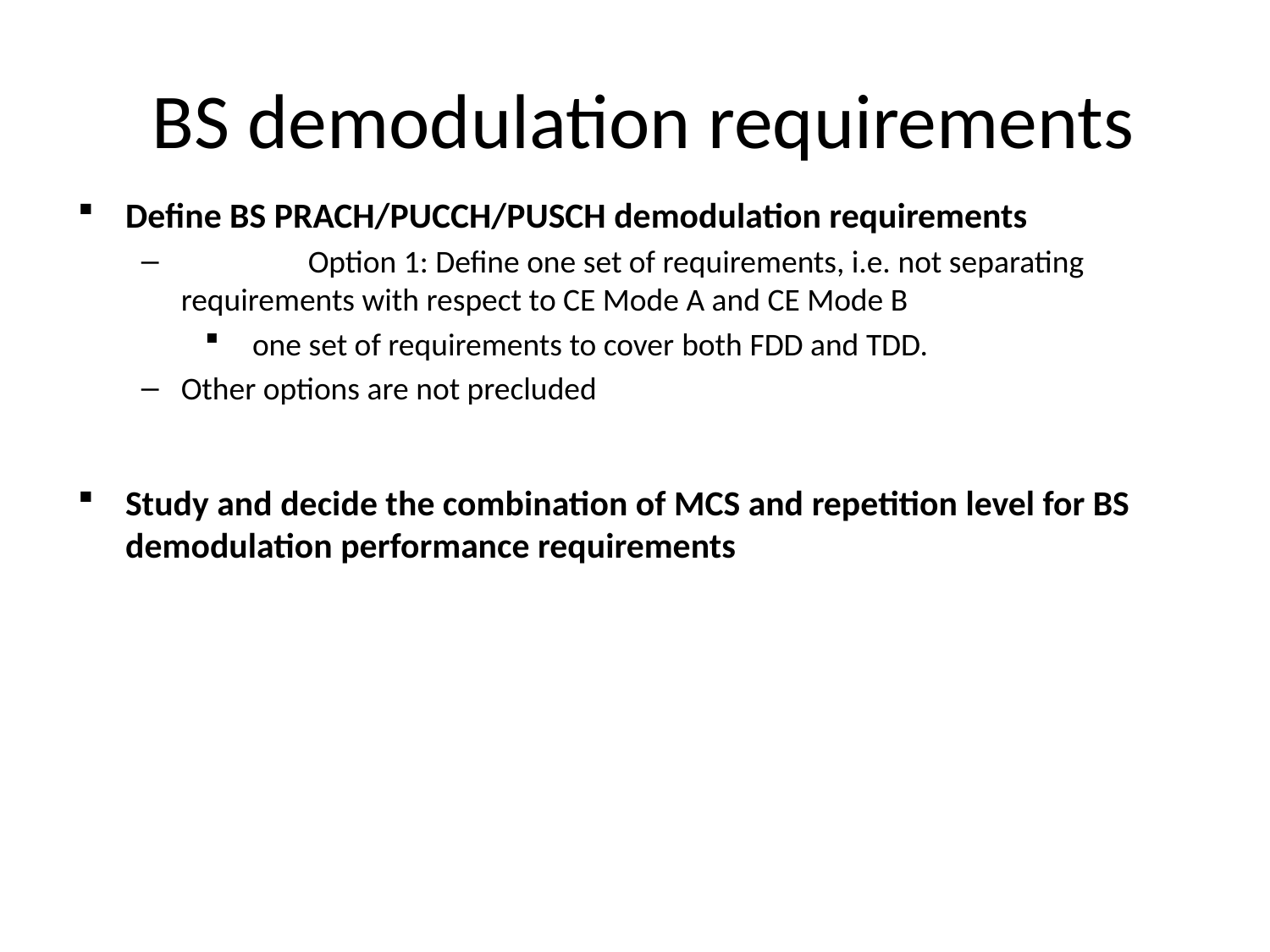

# BS demodulation requirements
Define BS PRACH/PUCCH/PUSCH demodulation requirements
	Option 1: Define one set of requirements, i.e. not separating requirements with respect to CE Mode A and CE Mode B
one set of requirements to cover both FDD and TDD.
Other options are not precluded

Study and decide the combination of MCS and repetition level for BS demodulation performance requirements